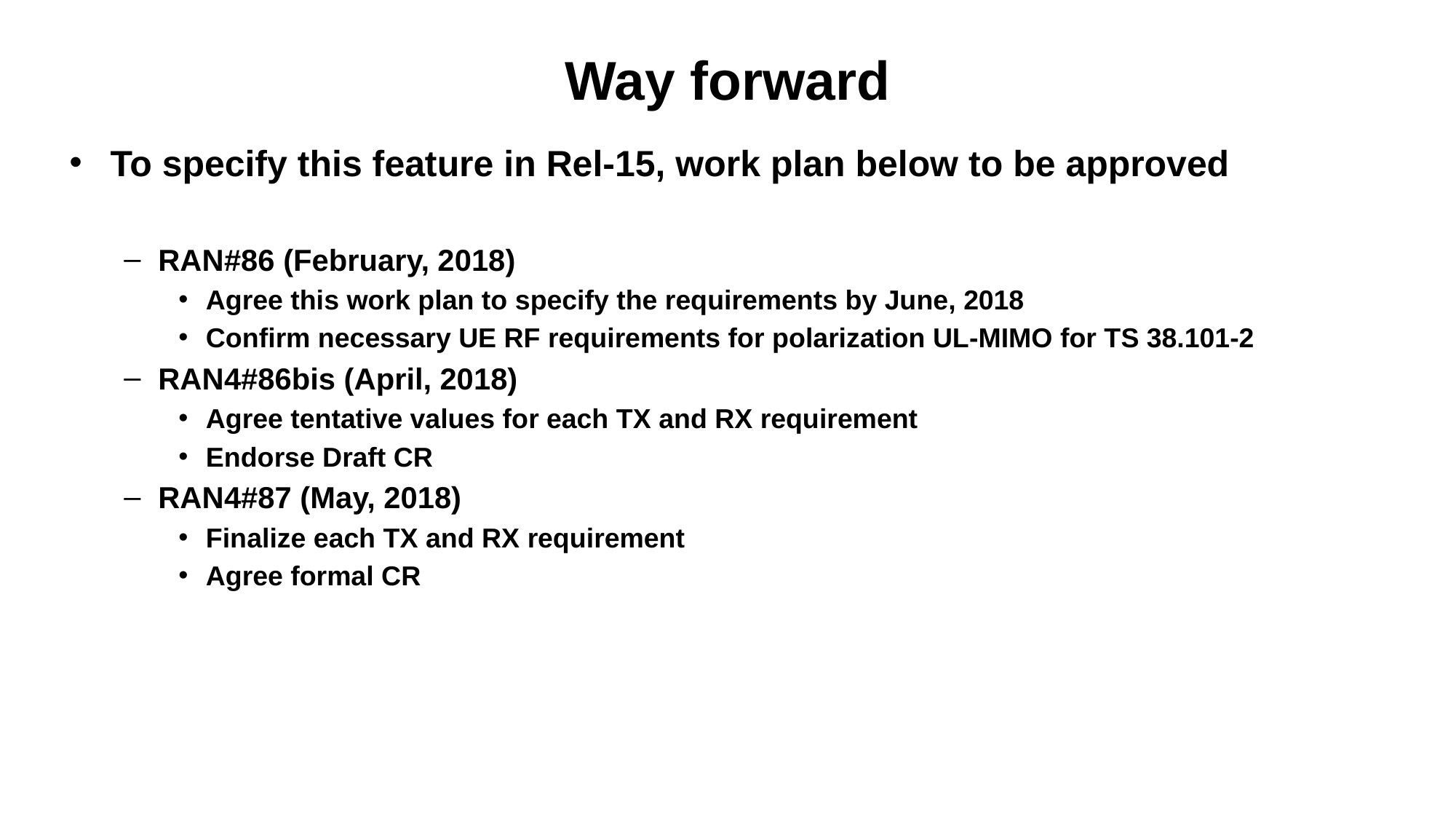

# Way forward
To specify this feature in Rel-15, work plan below to be approved

RAN#86 (February, 2018)
Agree this work plan to specify the requirements by June, 2018
Confirm necessary UE RF requirements for polarization UL-MIMO for TS 38.101-2
RAN4#86bis (April, 2018)
Agree tentative values for each TX and RX requirement
Endorse Draft CR
RAN4#87 (May, 2018)
Finalize each TX and RX requirement
Agree formal CR